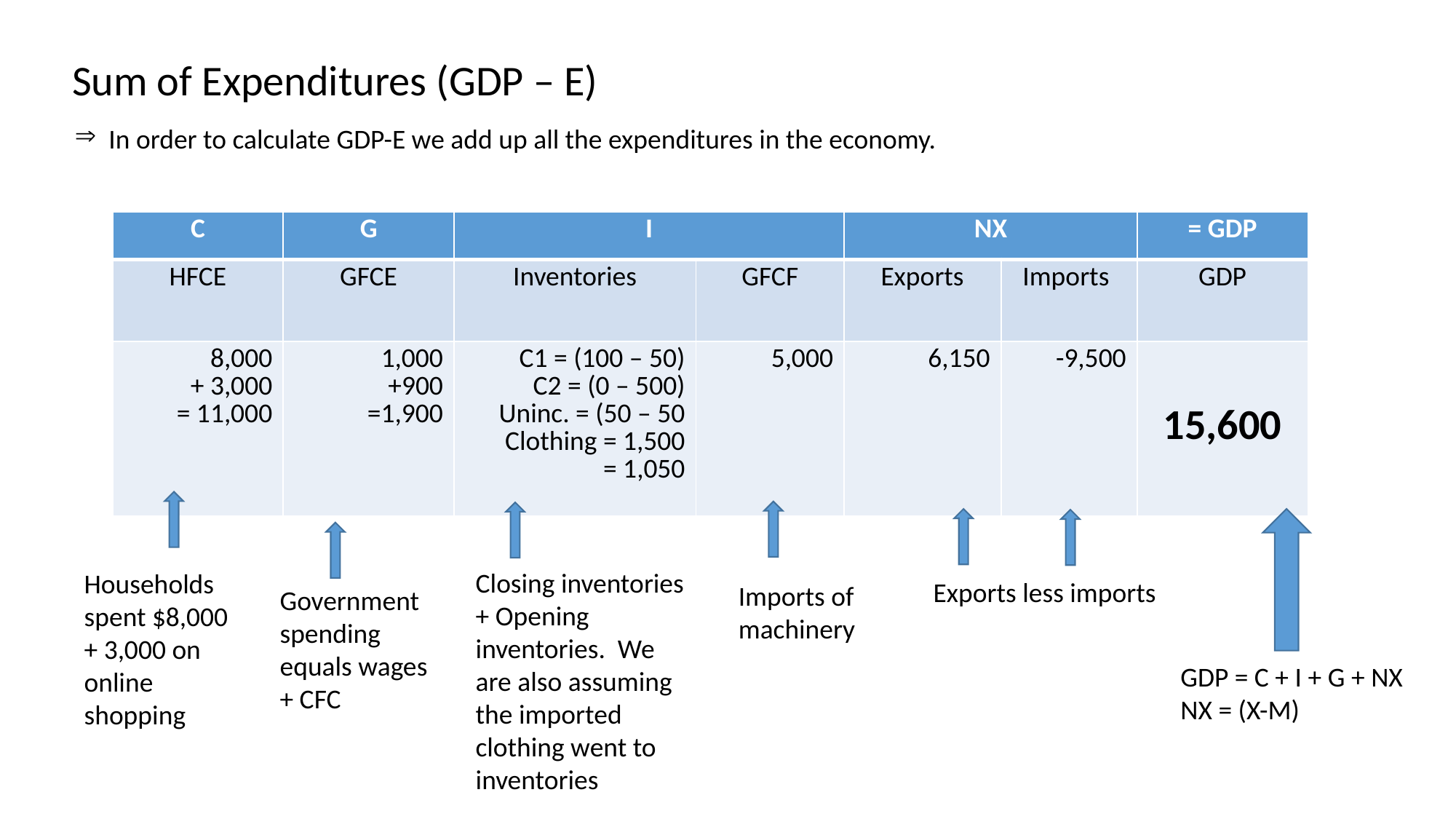

Sum of Expenditures (GDP – E)

In order to calculate GDP-E we add up all the expenditures in the economy.

| C | G | I |  | NX |  | = GDP |
| --- | --- | --- | --- | --- | --- | --- |
| HFCE | GFCE | Inventories | GFCF | Exports | Imports | GDP |
| 8,000 + 3,000 = 11,000 | 1,000 +900 =1,900 | C1 = (100 – 50) C2 = (0 – 500) Uninc. = (50 – 50 Clothing = 1,500 = 1,050 | 5,000 | 6,150 | -9,500 | 15,600 |

Closing inventories + Opening inventories.  We are also assuming the imported clothing went to inventories
Households spent $8,000 + 3,000 on online shopping
Exports less imports

Imports of machinery
Government spending equals wages + CFC
GDP = C + I + G + NX
NX = (X-M)